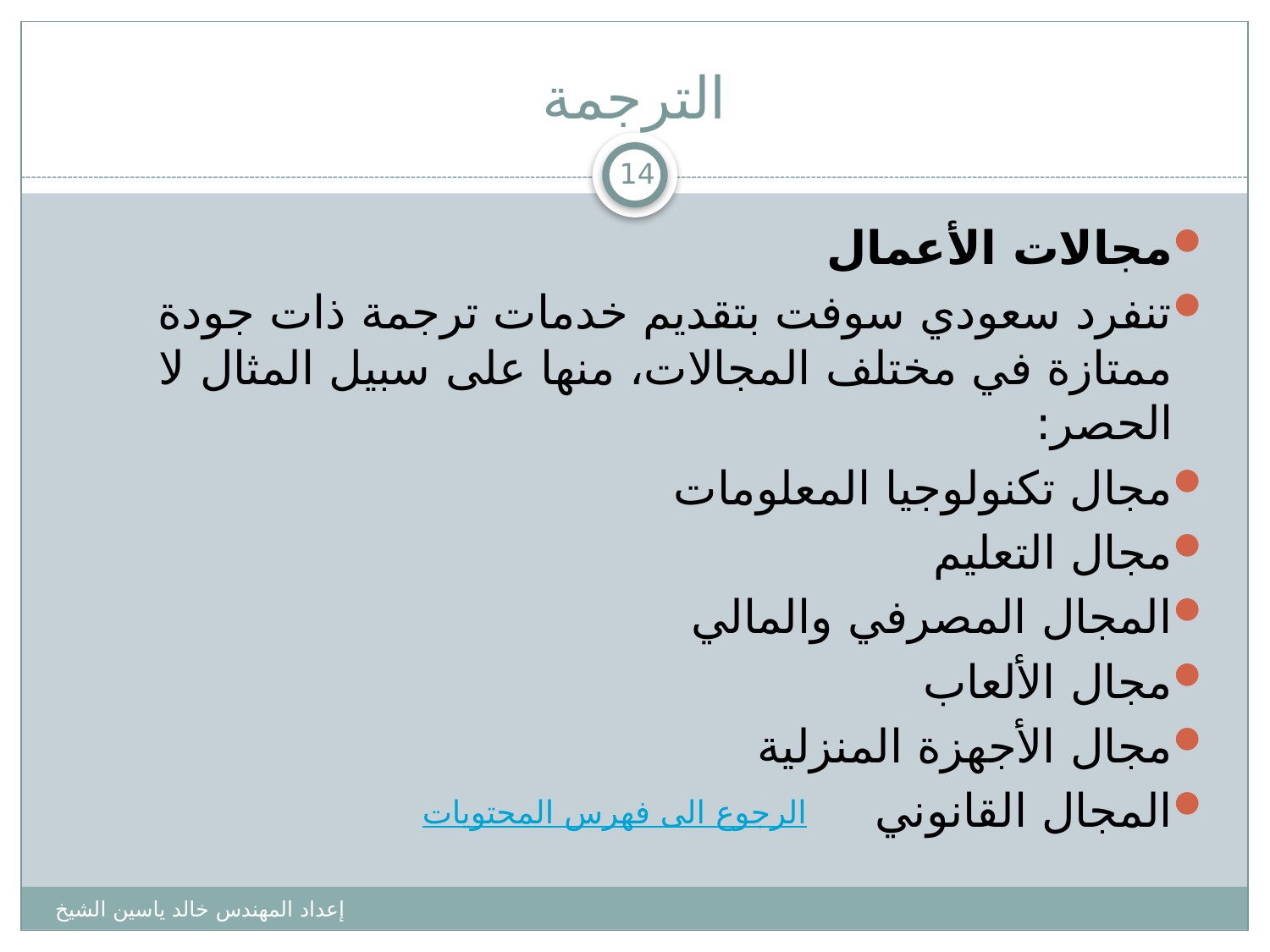

# الترجمة
14
مجالات الأعمال
تنفرد سعودي سوفت بتقديم خدمات ترجمة ذات جودة ممتازة في مختلف المجالات، منها على سبيل المثال لا الحصر:
مجال تكنولوجيا المعلومات
مجال التعليم
المجال المصرفي والمالي
مجال الألعاب
مجال الأجهزة المنزلية
المجال القانوني

الرجوع الى فهرس المحتويات
إعداد المهندس خالد ياسين الشيخ